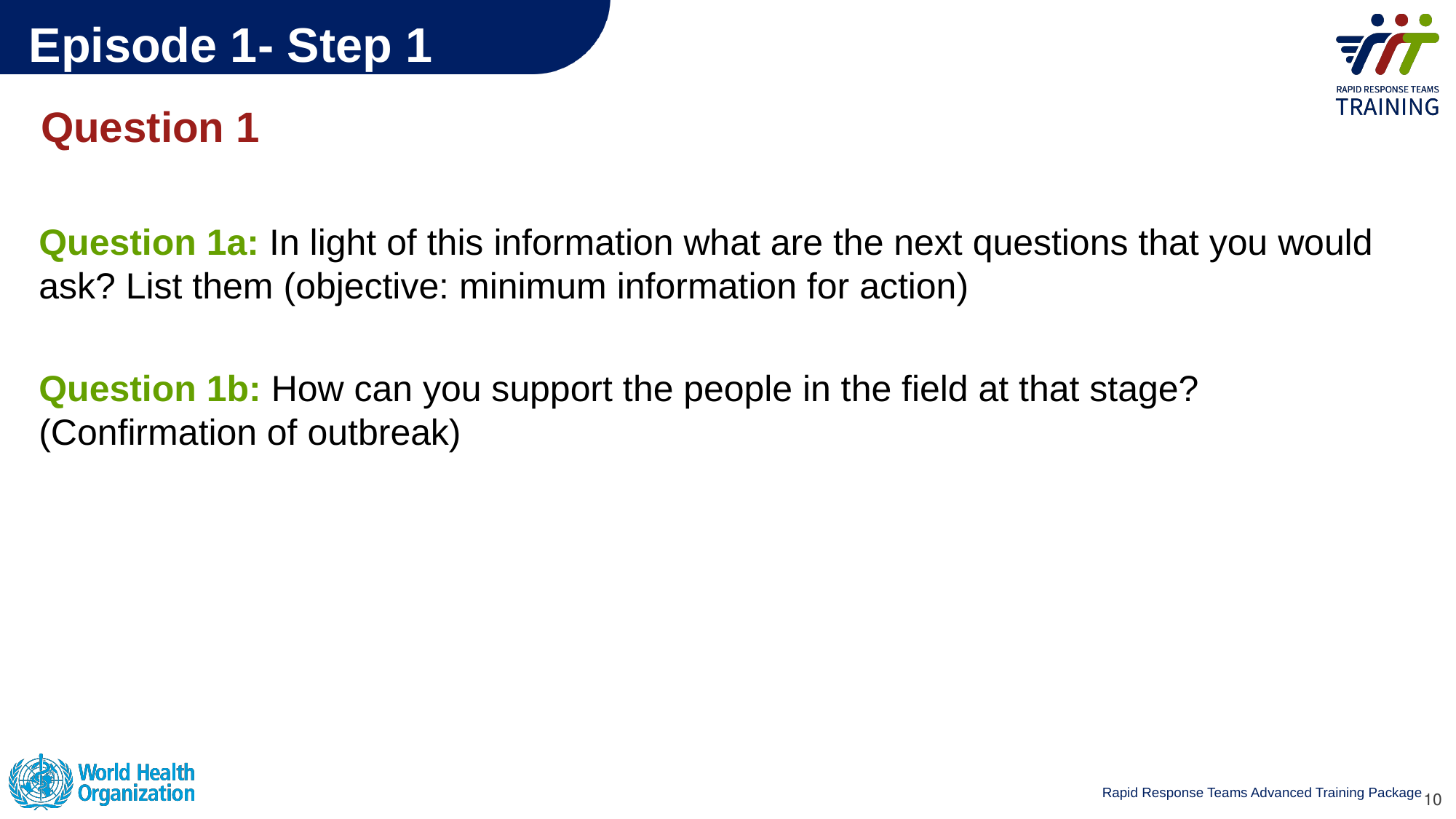

# Episode 1- Step 1
Question 1

Question 1a: In light of this information what are the next questions that you would ask? List them (objective: minimum information for action)

Question 1b: How can you support the people in the field at that stage? (Confirmation of outbreak)